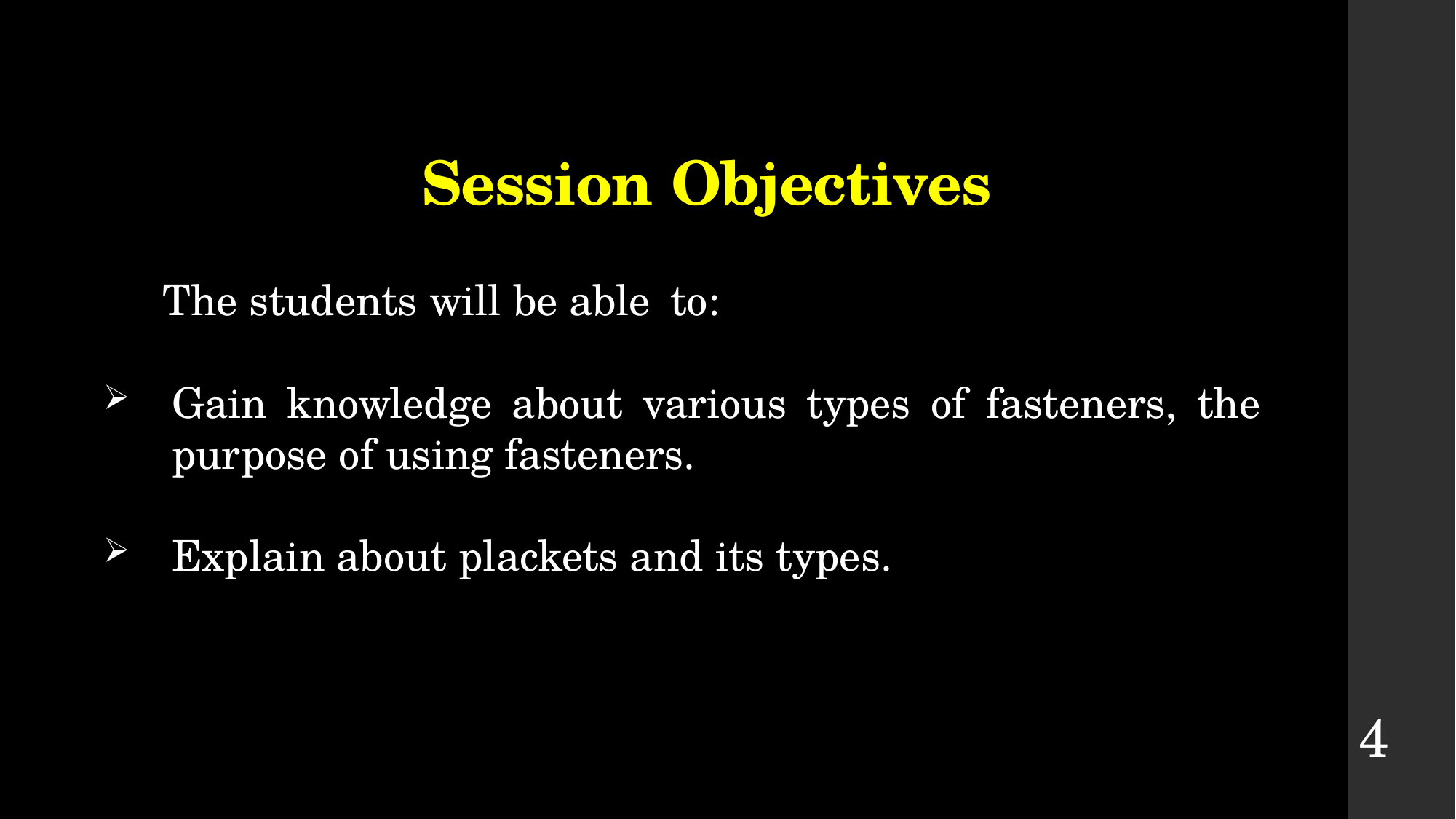

# Session Objectives
      The students will be able to:

Gain knowledge about various types of fasteners, the purpose of using fasteners.

Explain about plackets and its types.
4